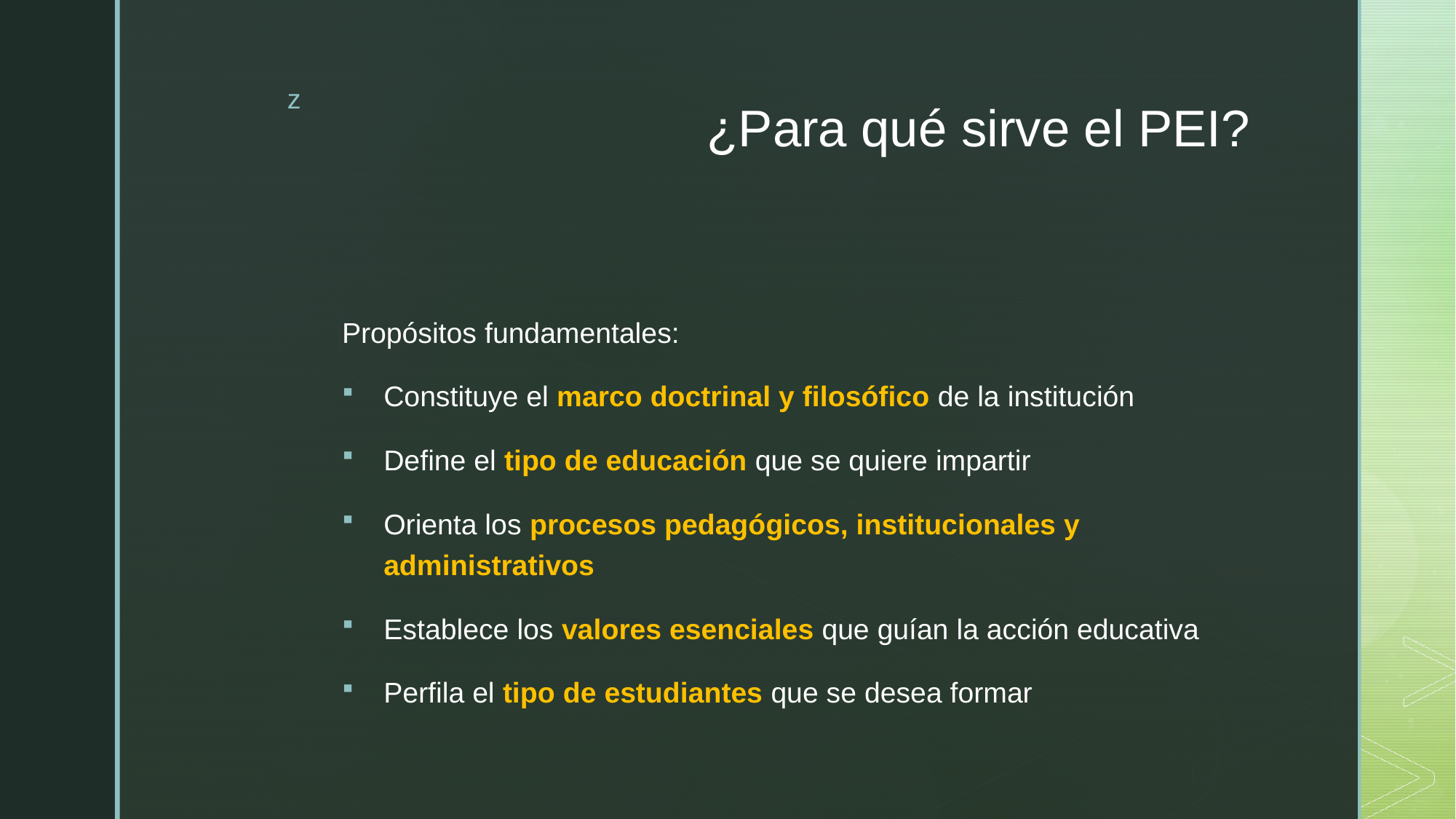

# ¿Para qué sirve el PEI?

Propósitos fundamentales:
Constituye el marco doctrinal y filosófico de la institución
Define el tipo de educación que se quiere impartir
Orienta los procesos pedagógicos, institucionales y administrativos
Establece los valores esenciales que guían la acción educativa
Perfila el tipo de estudiantes que se desea formar